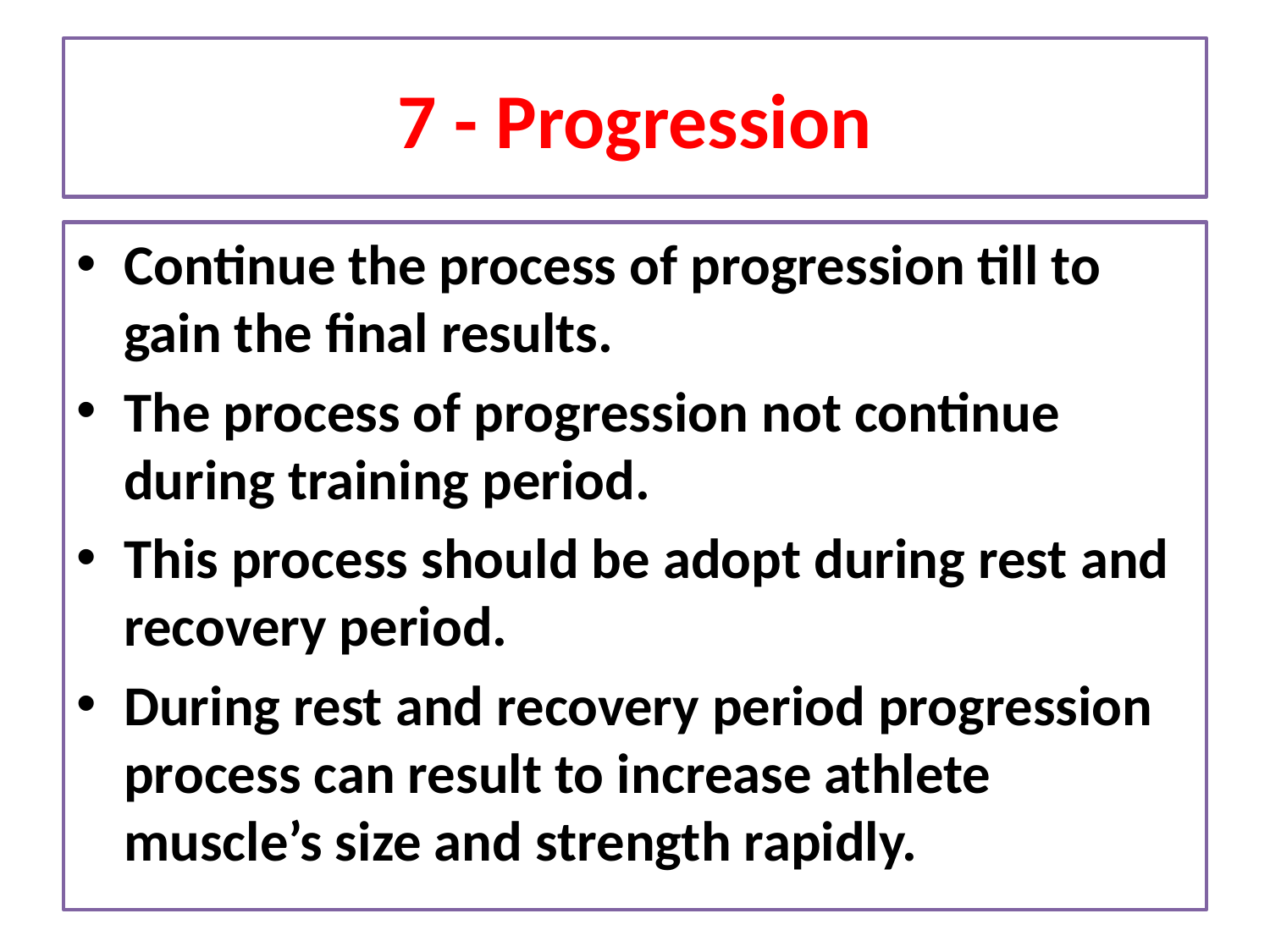

# 7 - Progression
Continue the process of progression till to gain the final results.
The process of progression not continue during training period.
This process should be adopt during rest and recovery period.
During rest and recovery period progression process can result to increase athlete muscle’s size and strength rapidly.